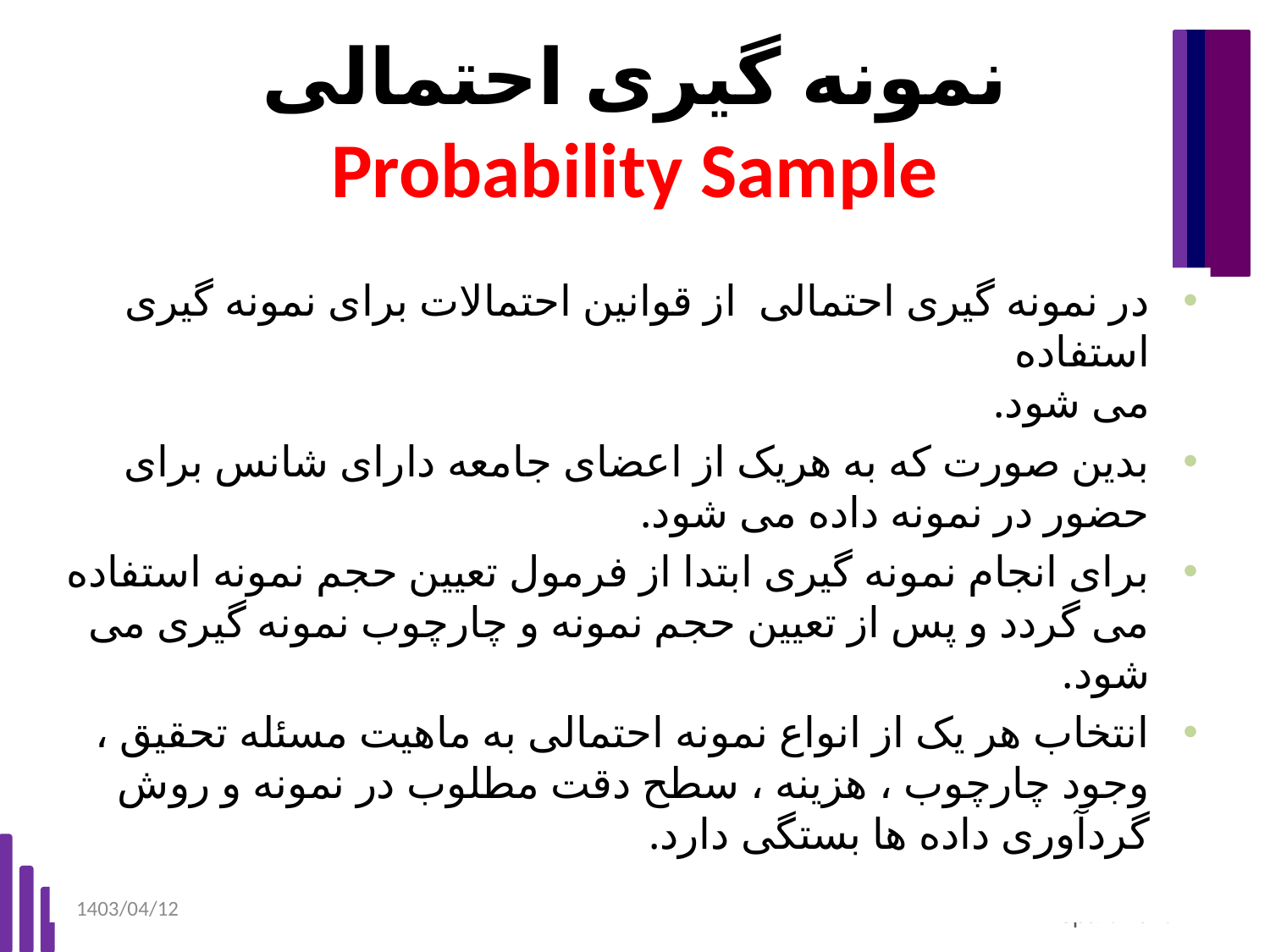

# نمونه گیری احتمالی Probability Sample
در نمونه گیری احتمالی  از قوانین احتمالات برای نمونه گیری استفاده
می شود.
بدین صورت که به هریک از اعضای جامعه دارای شانس برای حضور در نمونه داده می شود.
برای انجام نمونه گیری ابتدا از فرمول تعیین حجم نمونه استفاده می گردد و پس از تعیین حجم نمونه و چارچوب نمونه گیری می شود.
انتخاب هر یک از انواع نمونه احتمالی به ماهیت مسئله تحقیق ، وجود چارچوب ، هزینه ، سطح دقت مطلوب در نمونه و روش گردآوری داده ها بستگی دارد.

1403/04/12